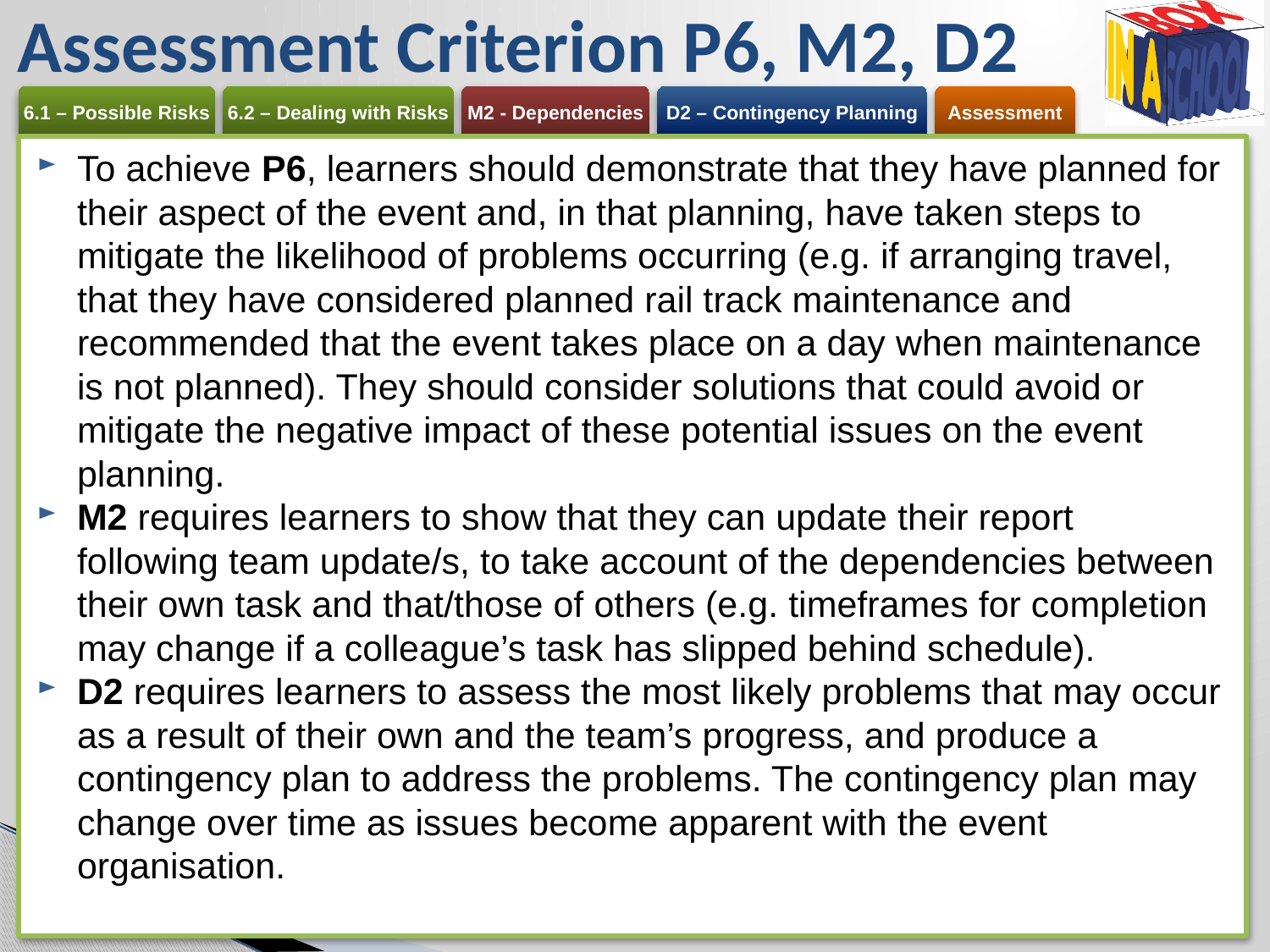

Assessment Criterion P6, M2, D2
To achieve P6, learners should demonstrate that they have planned for their aspect of the event and, in that planning, have taken steps to mitigate the likelihood of problems occurring (e.g. if arranging travel, that they have considered planned rail track maintenance and recommended that the event takes place on a day when maintenance is not planned). They should consider solutions that could avoid or mitigate the negative impact of these potential issues on the event planning.
M2 requires learners to show that they can update their report following team update/s, to take account of the dependencies between their own task and that/those of others (e.g. timeframes for completion may change if a colleague’s task has slipped behind schedule).
D2 requires learners to assess the most likely problems that may occur as a result of their own and the team’s progress, and produce a contingency plan to address the problems. The contingency plan may change over time as issues become apparent with the event organisation.